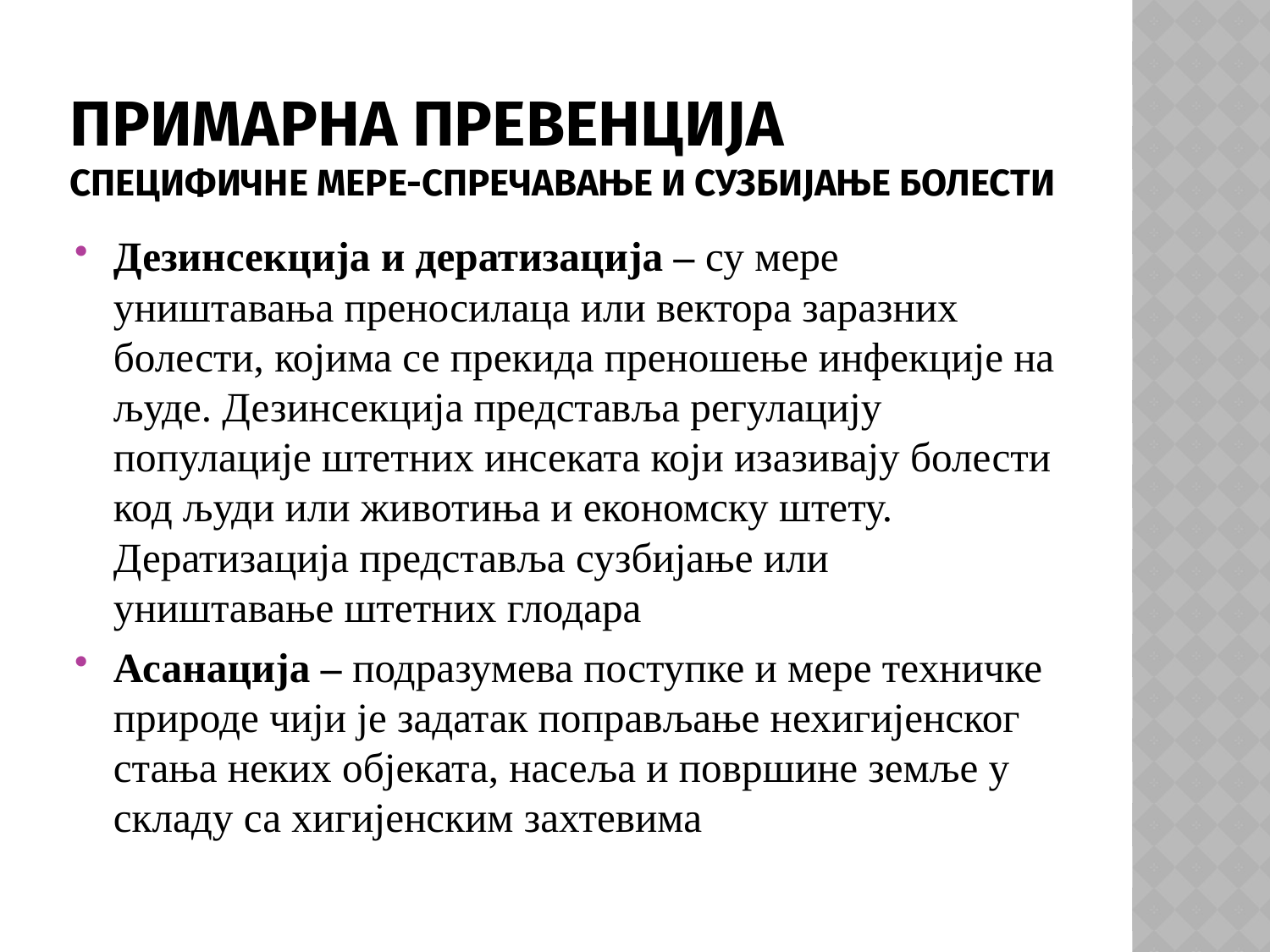

# Примарна превенција Специфичне мере-спречавање и сузбијање болести
Дезинсекција и дератизација – су мере уништавања преносилаца или вектора заразних болести, којима се прекида преношење инфекције на људе. Дезинсекција представља регулацију популације штетних инсеката који изазивају болести код људи или животиња и економску штету. Дератизација представља сузбијање или уништавање штетних глодара
Асанација – подразумева поступке и мере техничке природе чији је задатак поправљање нехигијенског стања неких објеката, насеља и површине земље у складу са хигијенским захтевима